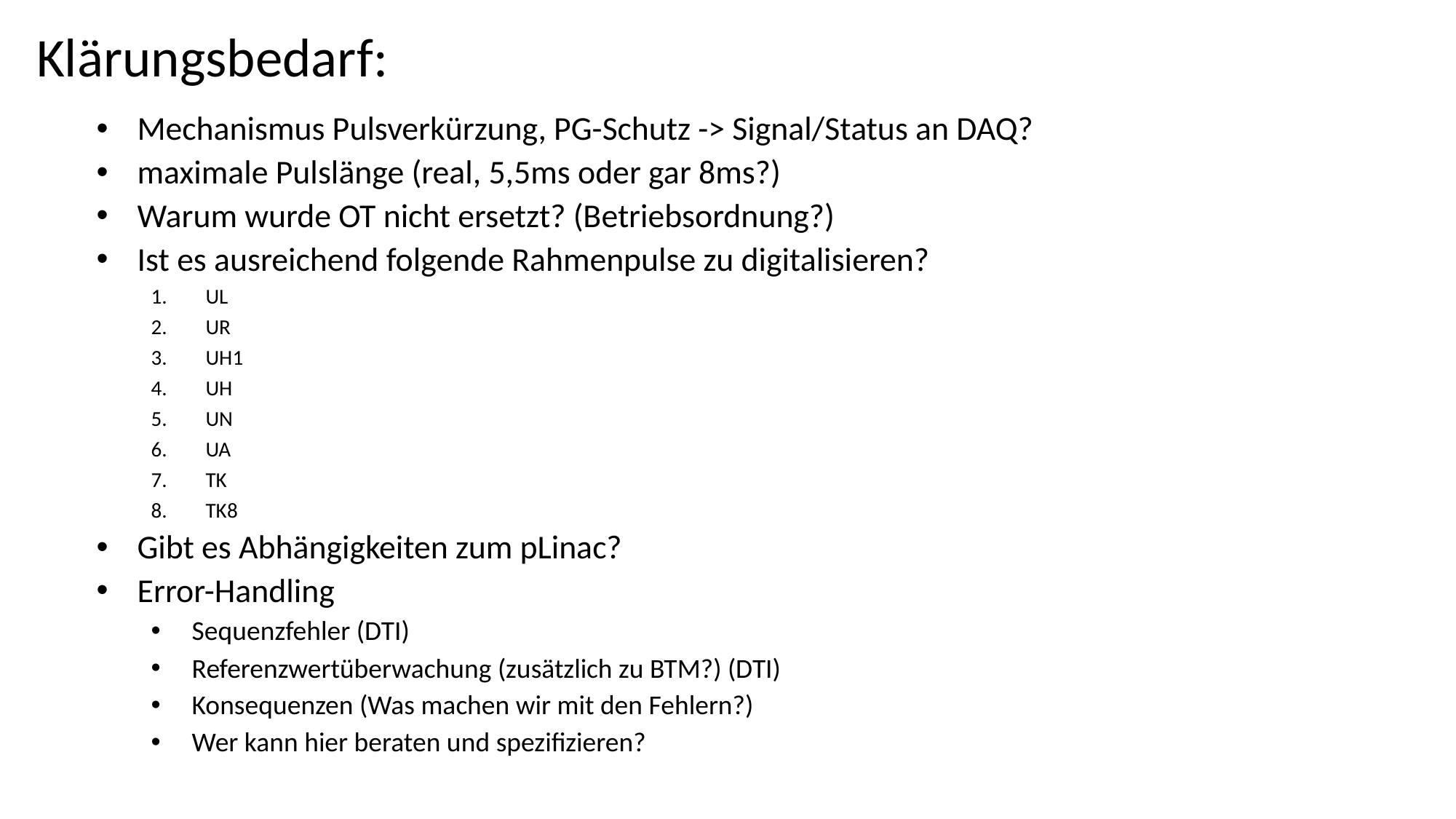

# Klärungsbedarf:
Mechanismus Pulsverkürzung, PG-Schutz -> Signal/Status an DAQ?
maximale Pulslänge (real, 5,5ms oder gar 8ms?)
Warum wurde OT nicht ersetzt? (Betriebsordnung?)
Ist es ausreichend folgende Rahmenpulse zu digitalisieren?
UL
UR
UH1
UH
UN
UA
TK
TK8
Gibt es Abhängigkeiten zum pLinac?
Error-Handling
Sequenzfehler (DTI)
Referenzwertüberwachung (zusätzlich zu BTM?) (DTI)
Konsequenzen (Was machen wir mit den Fehlern?)
Wer kann hier beraten und spezifizieren?